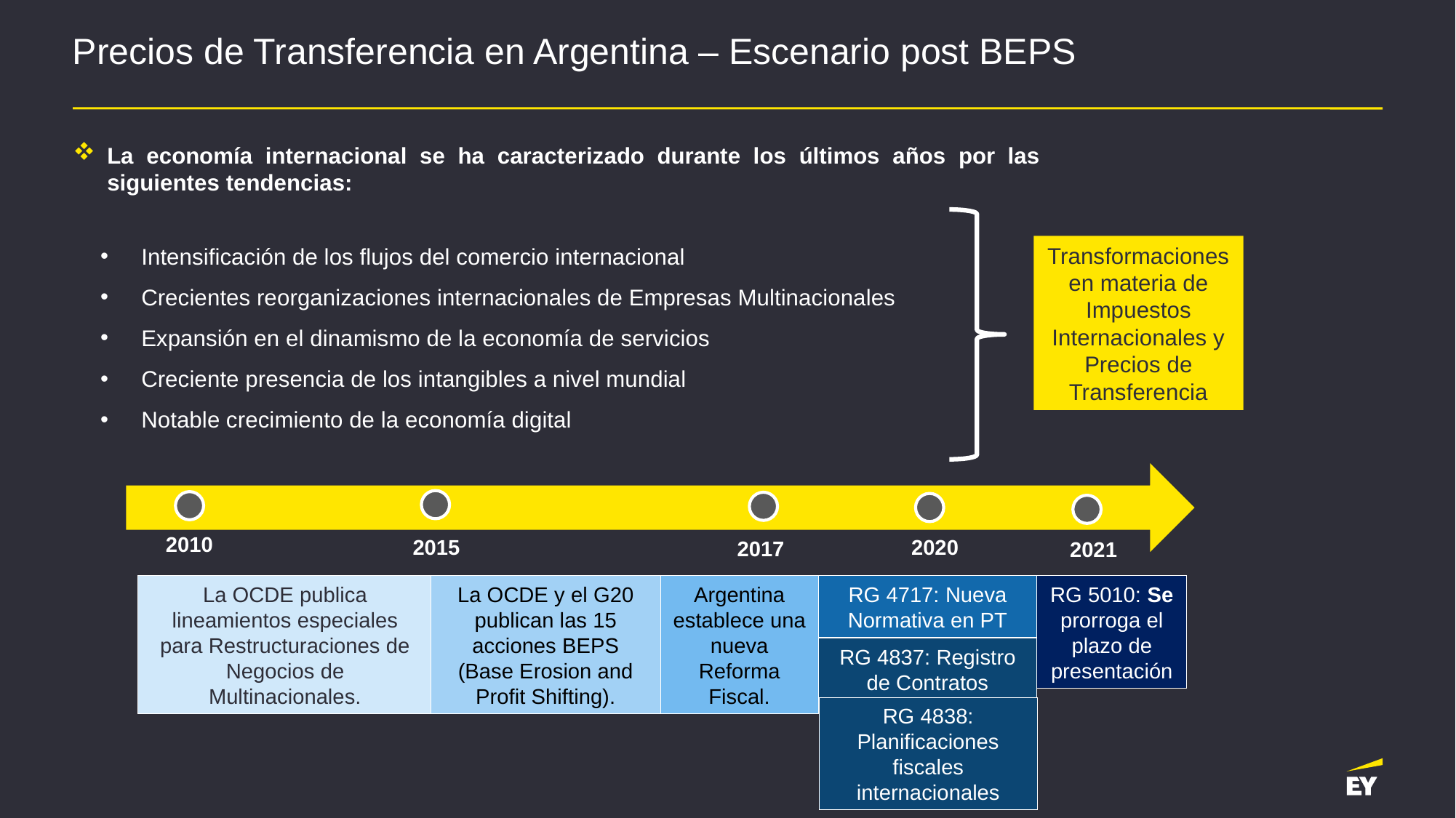

# Precios de Transferencia en Argentina – Escenario post BEPS
La economía internacional se ha caracterizado durante los últimos años por las siguientes tendencias:

Intensificación de los flujos del comercio internacional
Crecientes reorganizaciones internacionales de Empresas Multinacionales
Expansión en el dinamismo de la economía de servicios
Creciente presencia de los intangibles a nivel mundial
Notable crecimiento de la economía digital
Transformaciones en materia de Impuestos Internacionales y Precios de Transferencia

2010
2020
2015
2017
2021
RG 5010: Se prorroga el plazo de presentación
La OCDE y el G20 publican las 15 acciones BEPS (Base Erosion and Profit Shifting).
La OCDE publica lineamientos especiales para Restructuraciones de Negocios de Multinacionales.
RG 4717: Nueva Normativa en PT
Argentina establece una nueva Reforma Fiscal.
RG 4837: Registro de Contratos
RG 4838: Planificaciones fiscales internacionales